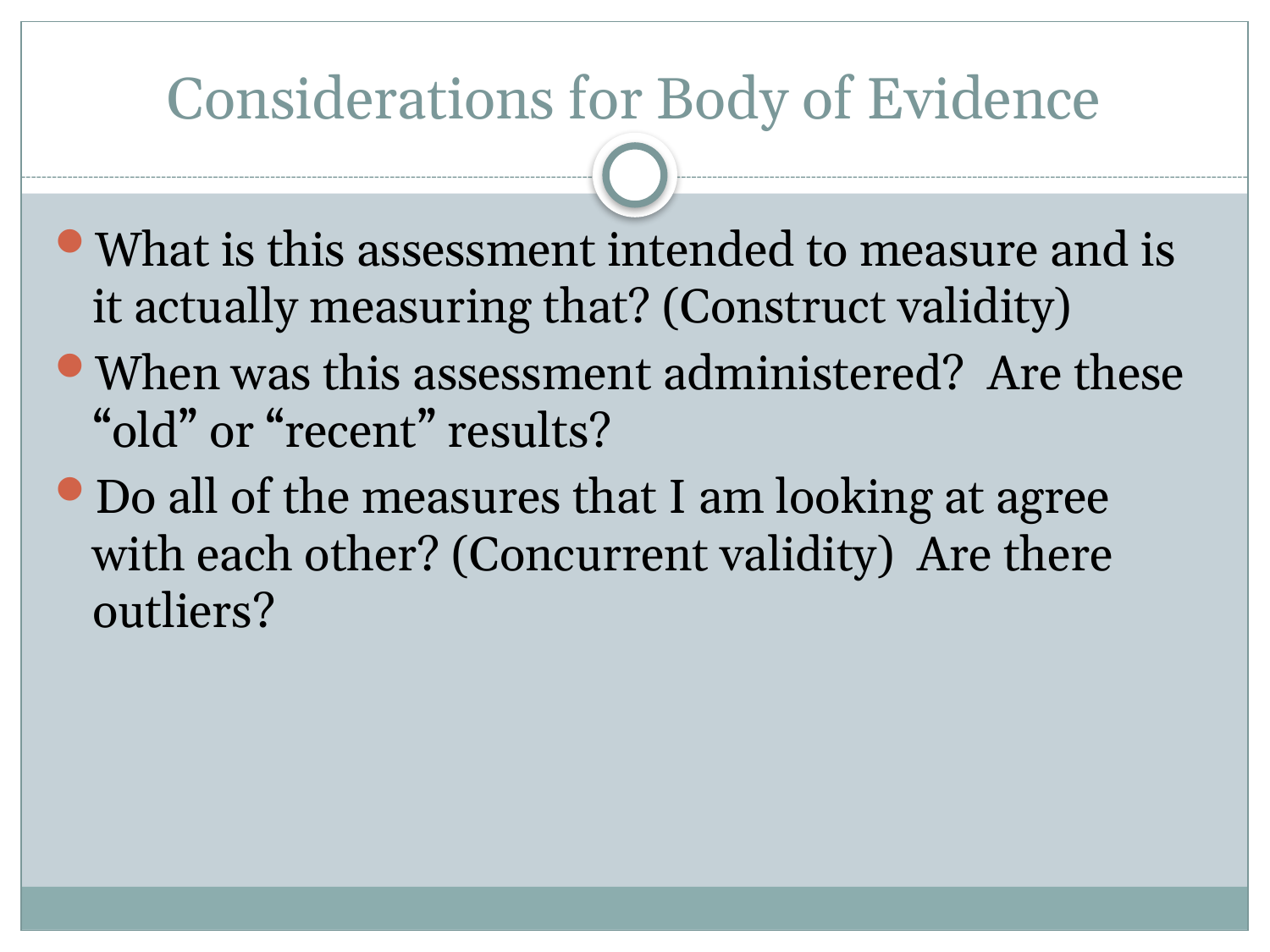

# Considerations for Body of Evidence
What is this assessment intended to measure and is it actually measuring that? (Construct validity)
When was this assessment administered?  Are these “old” or “recent” results?
Do all of the measures that I am looking at agree with each other? (Concurrent validity)  Are there outliers?